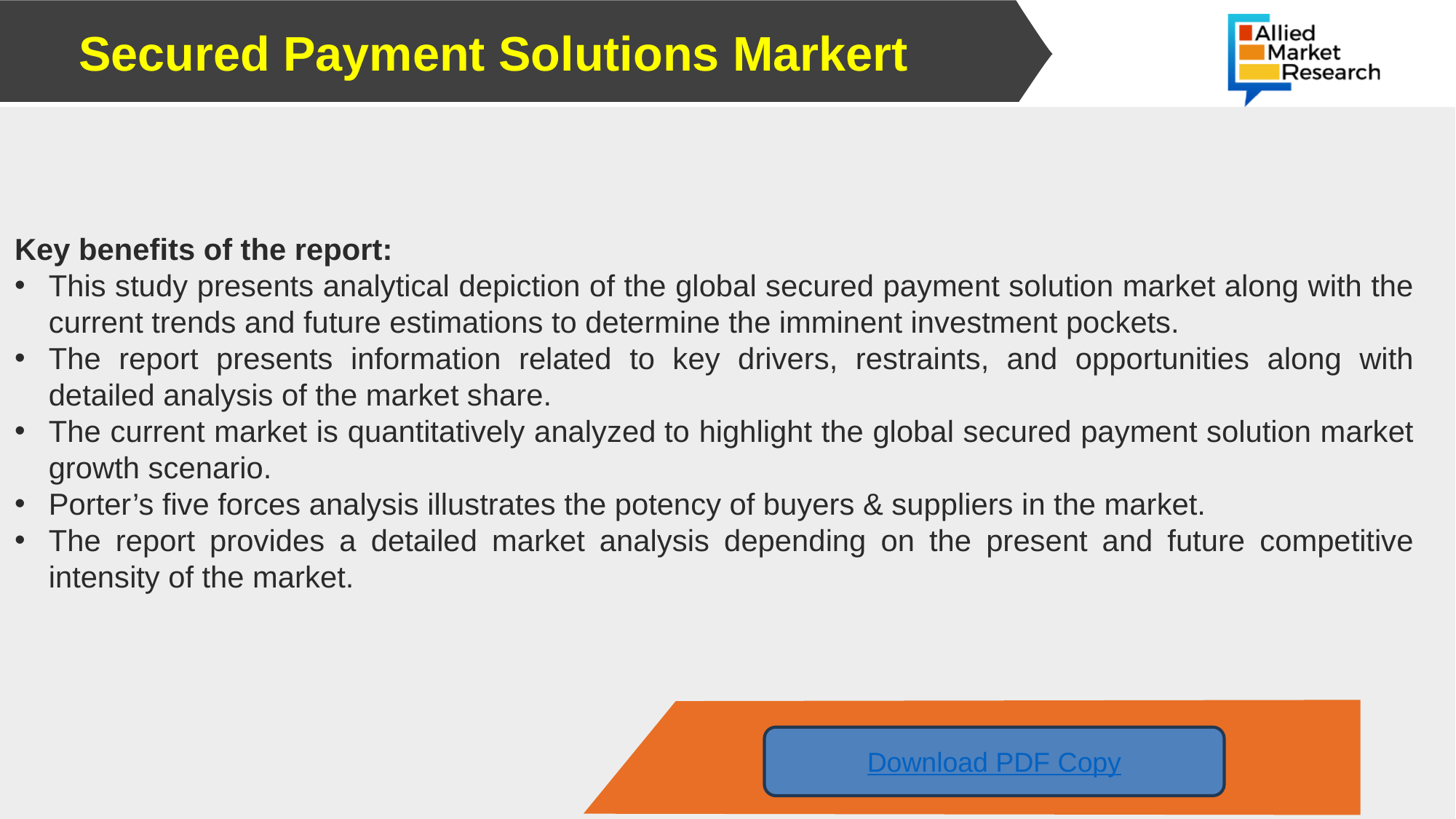

# Secured Payment Solutions Markert
Key benefits of the report:
This study presents analytical depiction of the global secured payment solution market along with the current trends and future estimations to determine the imminent investment pockets.
The report presents information related to key drivers, restraints, and opportunities along with detailed analysis of the market share.
The current market is quantitatively analyzed to highlight the global secured payment solution market growth scenario.
Porter’s five forces analysis illustrates the potency of buyers & suppliers in the market.
The report provides a detailed market analysis depending on the present and future competitive intensity of the market.

Download PDF Copy